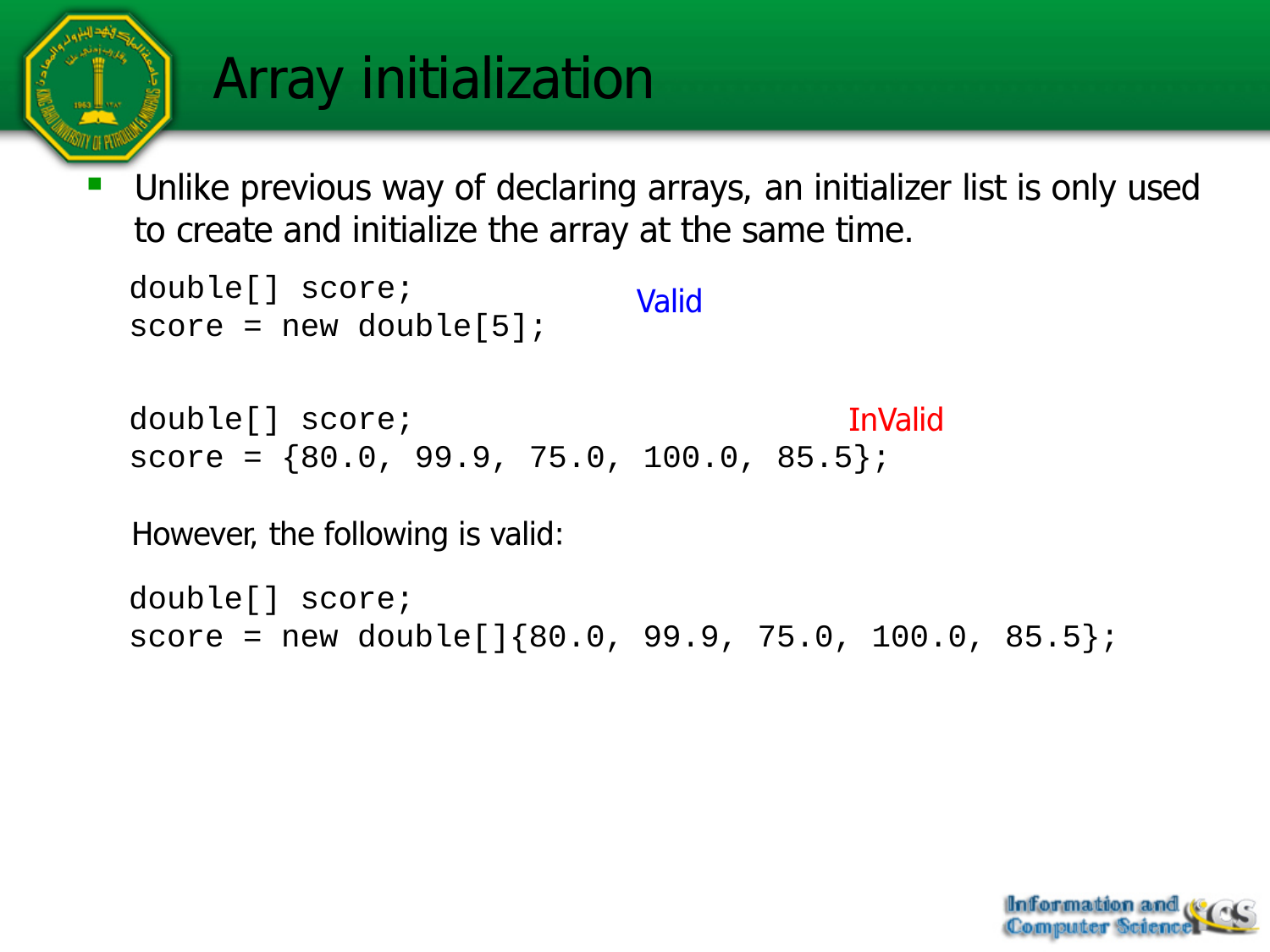

# Array initialization
Unlike previous way of declaring arrays, an initializer list is only used to create and initialize the array at the same time.
double[] score;
score = new double[5];
Valid
double[] score;
score = {80.0, 99.9, 75.0, 100.0, 85.5};
InValid
However, the following is valid:
double[] score;
score = new double[]{80.0, 99.9, 75.0, 100.0, 85.5};